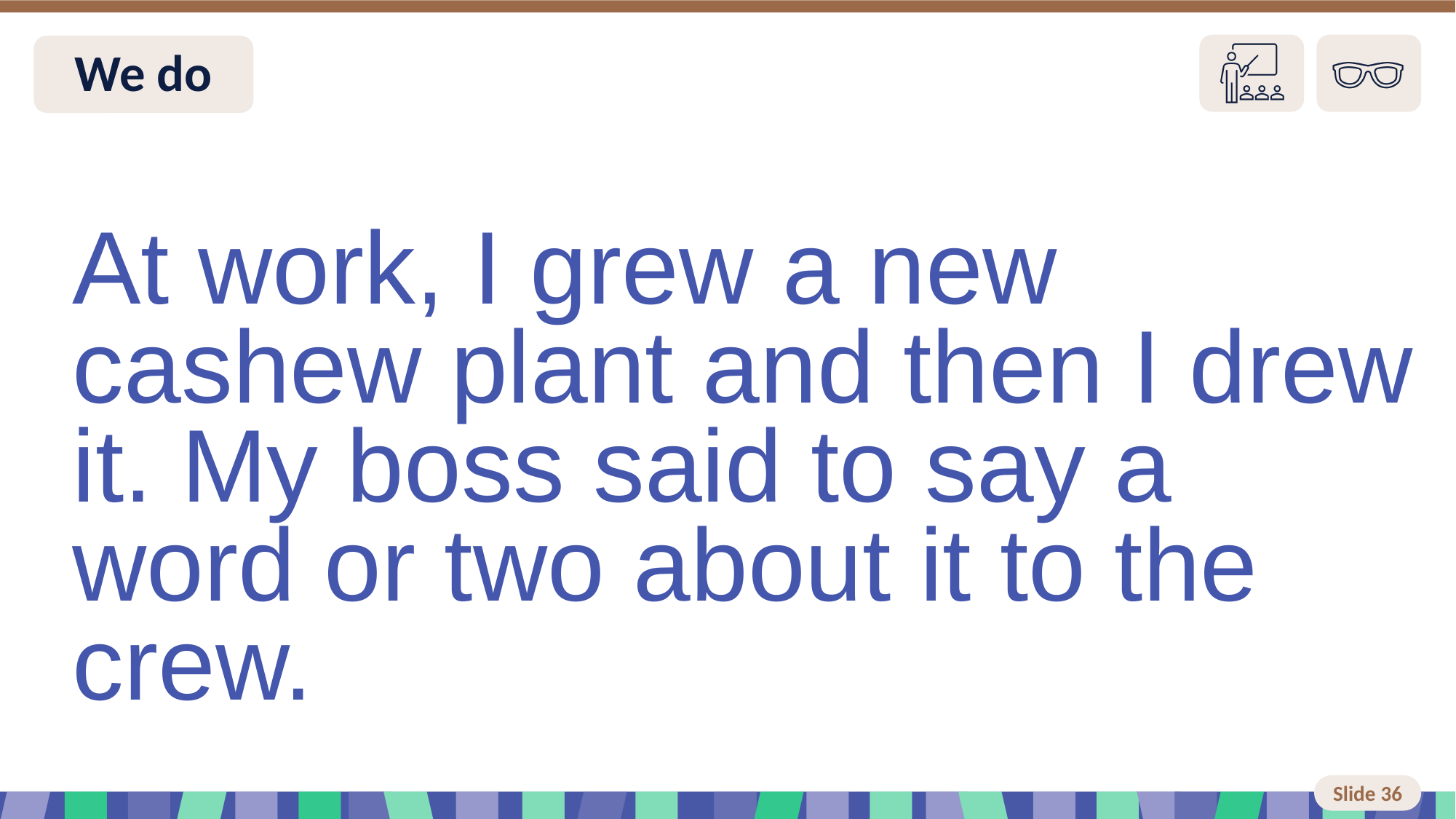

# Slide 36 We do
At work, I grew a new cashew plant and then I drew it. My boss said to say a word or two about it to the crew.